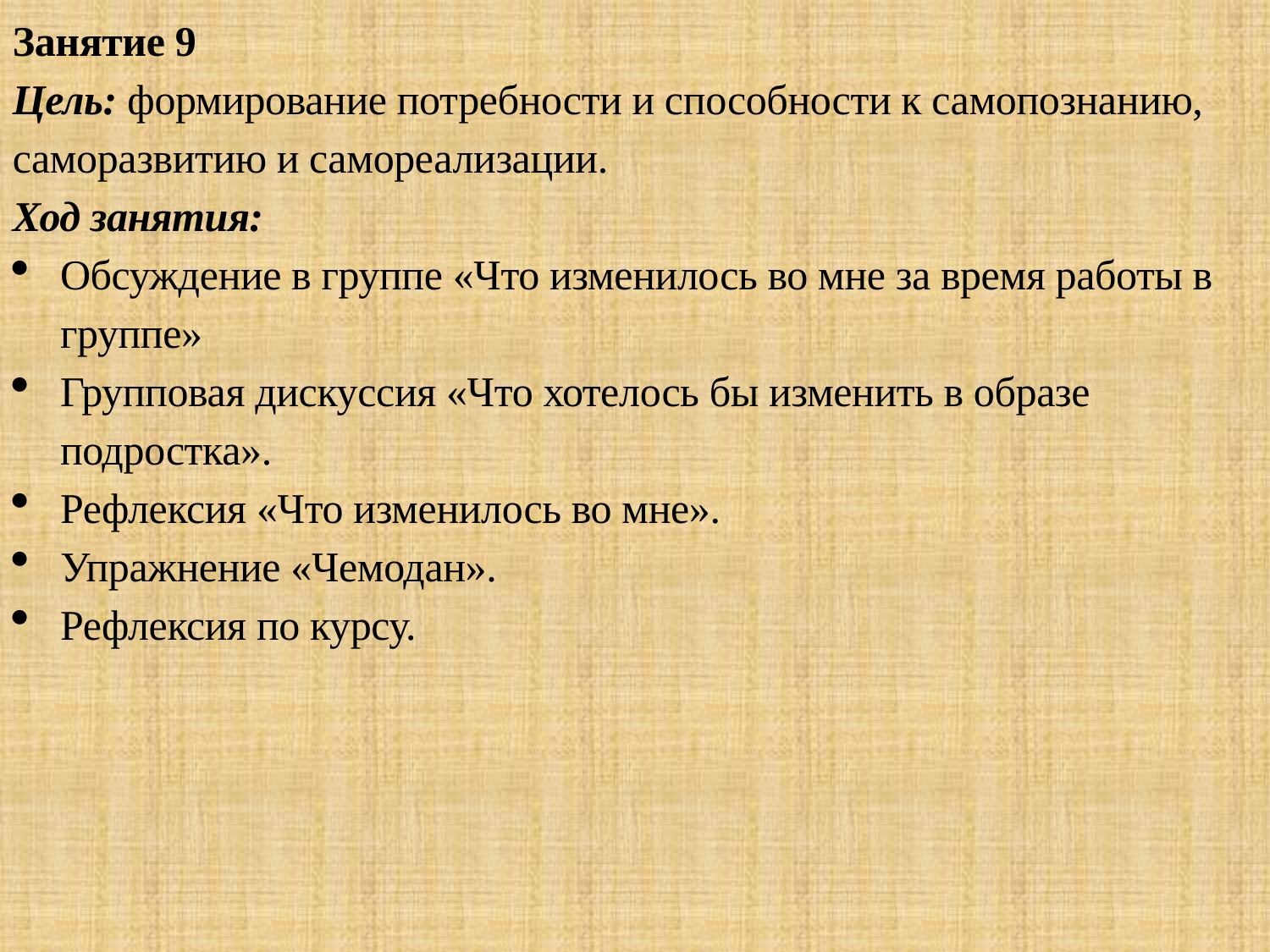

Занятие 9
Цель: формирование потребности и способности к самопознанию, саморазвитию и самореализации.
Ход занятия:
Обсуждение в группе «Что изменилось во мне за время работы в группе»
Групповая дискуссия «Что хотелось бы изменить в образе подростка».
Рефлексия «Что изменилось во мне».
Упражнение «Чемодан».
Рефлексия по курсу.